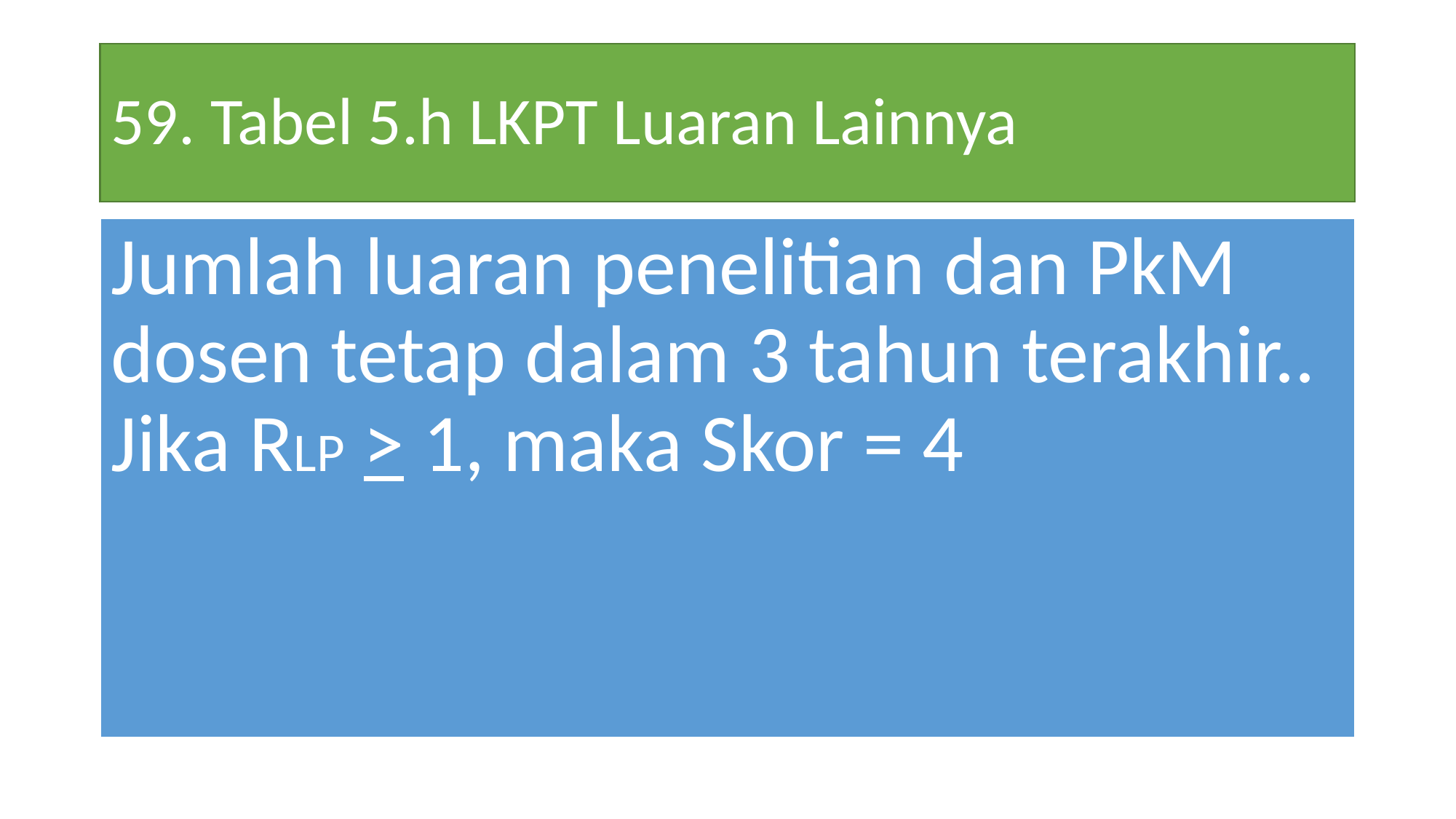

# 59. Tabel 5.h LKPT Luaran Lainnya
Jumlah luaran penelitian dan PkM dosen tetap dalam 3 tahun terakhir.. Jika RLP > 1, maka Skor = 4